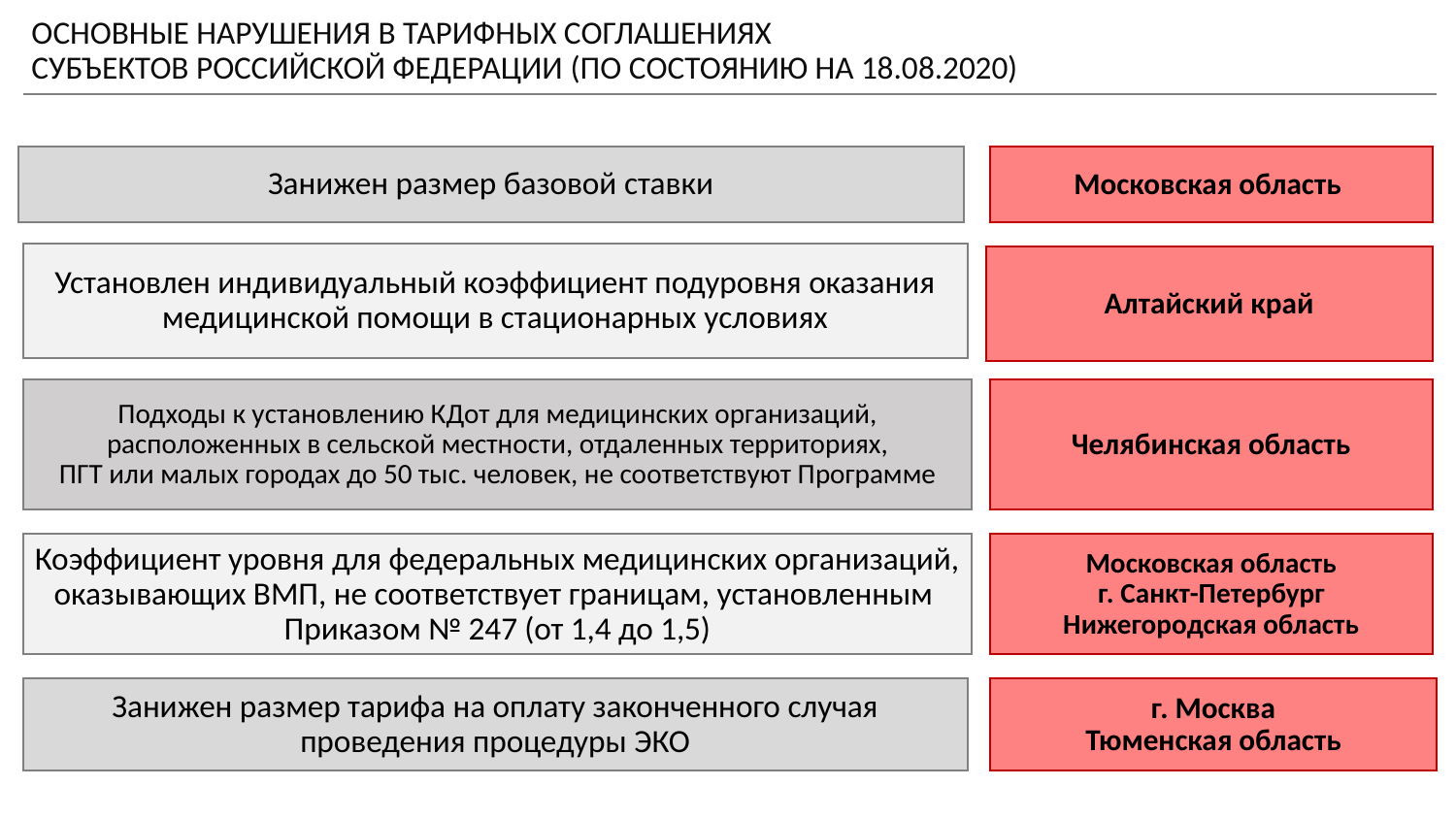

# ОСНОВНЫЕ НАРУШЕНИЯ В ТАРИФНЫХ СОГЛАШЕНИЯХ СУБЪЕКТОВ РОССИЙСКОЙ ФЕДЕРАЦИИ (ПО СОСТОЯНИЮ НА 18.08.2020)
Занижен размер базовой ставки
Московская область
Установлен индивидуальный коэффициент подуровня оказания медицинской помощи в стационарных условиях
Алтайский край
Подходы к установлению КДот для медицинских организаций, расположенных в сельской местности, отдаленных территориях,
ПГТ или малых городах до 50 тыс. человек, не соответствуют Программе
Челябинская область
Коэффициент уровня для федеральных медицинских организаций, оказывающих ВМП, не соответствует границам, установленным
Приказом № 247 (от 1,4 до 1,5)
Московская область
г. Санкт-Петербург
Нижегородская область
Занижен размер тарифа на оплату законченного случая проведения процедуры ЭКО
г. Москва
Тюменская область